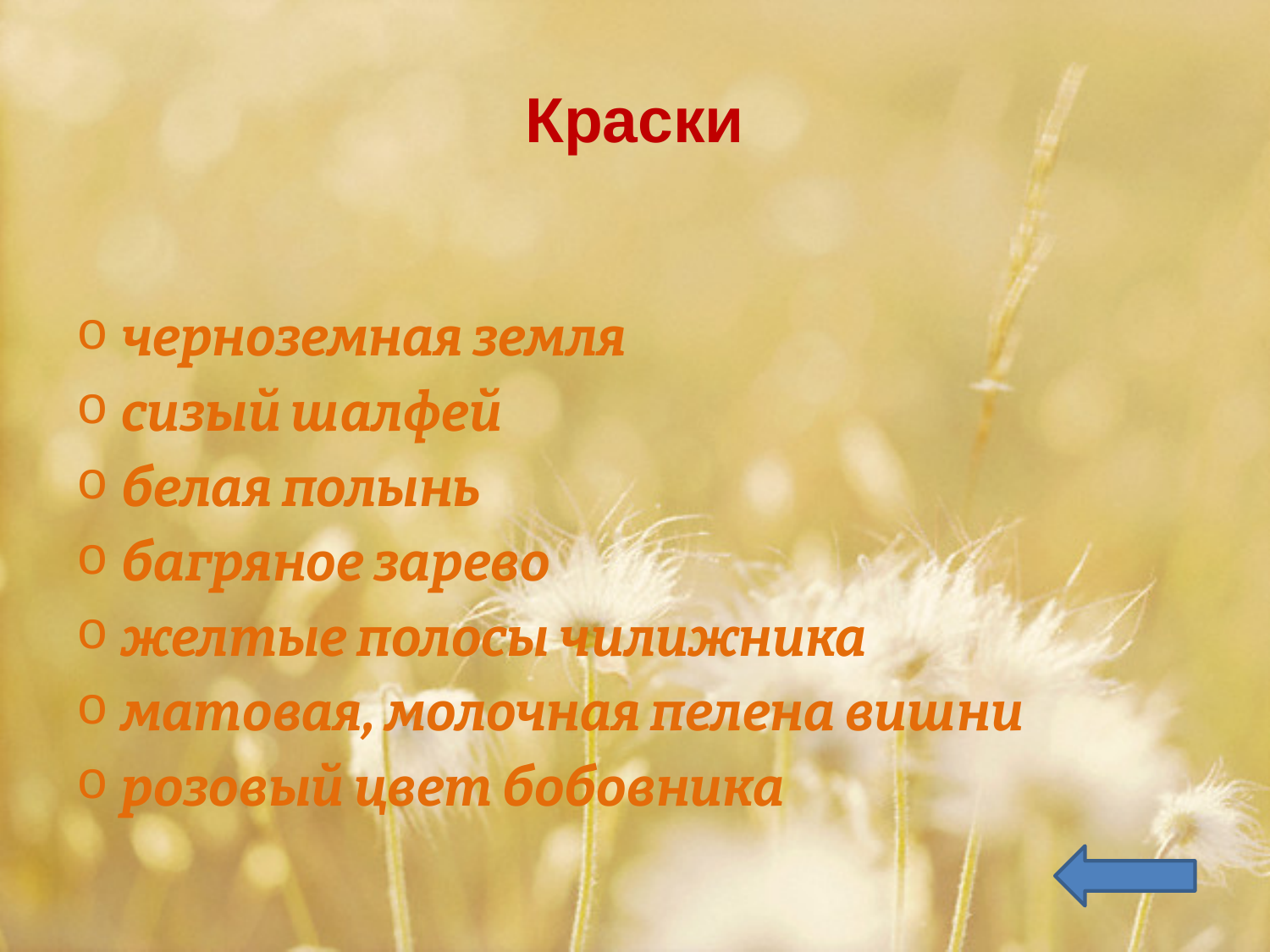

# Краски
черноземная земля
сизый шалфей
белая полынь
багряное зарево
желтые полосы чилижника
матовая, молочная пелена вишни
розовый цвет бобовника